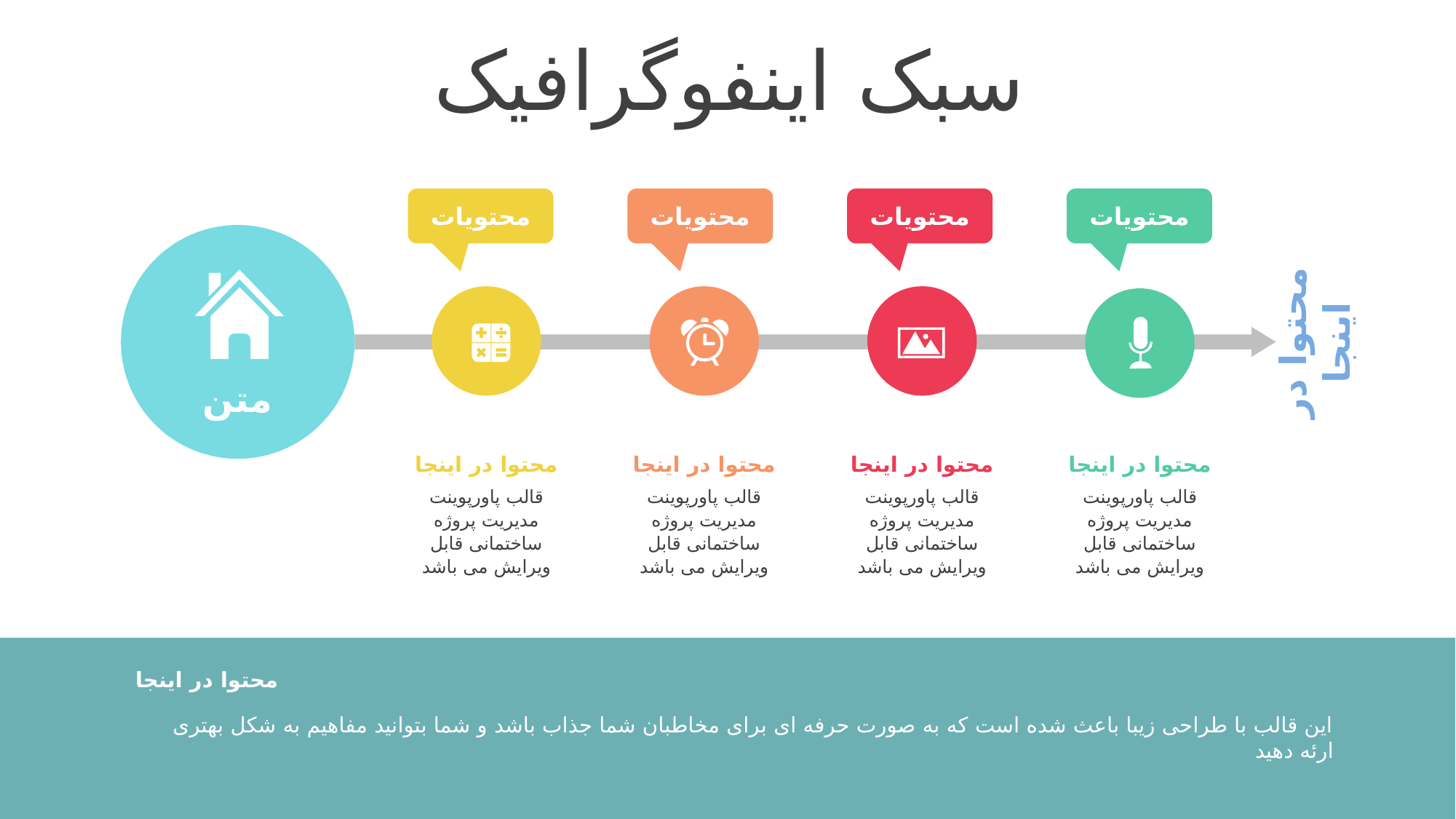

سبک اینفوگرافیک

محتویات

محتویات

محتویات

محتویات

محتوا در اینجا

متن
محتوا در اینجا
قالب پاورپوینت مدیریت پروژه ساختمانی قابل ویرایش می باشد
محتوا در اینجا
قالب پاورپوینت مدیریت پروژه ساختمانی قابل ویرایش می باشد
محتوا در اینجا
قالب پاورپوینت مدیریت پروژه ساختمانی قابل ویرایش می باشد
محتوا در اینجا
قالب پاورپوینت مدیریت پروژه ساختمانی قابل ویرایش می باشد

محتوا در اینجا

این قالب با طراحی زیبا باعث شده است که به صورت حرفه ای برای مخاطبان شما جذاب باشد و شما بتوانید مفاهیم به شکل بهتری ارئه دهید